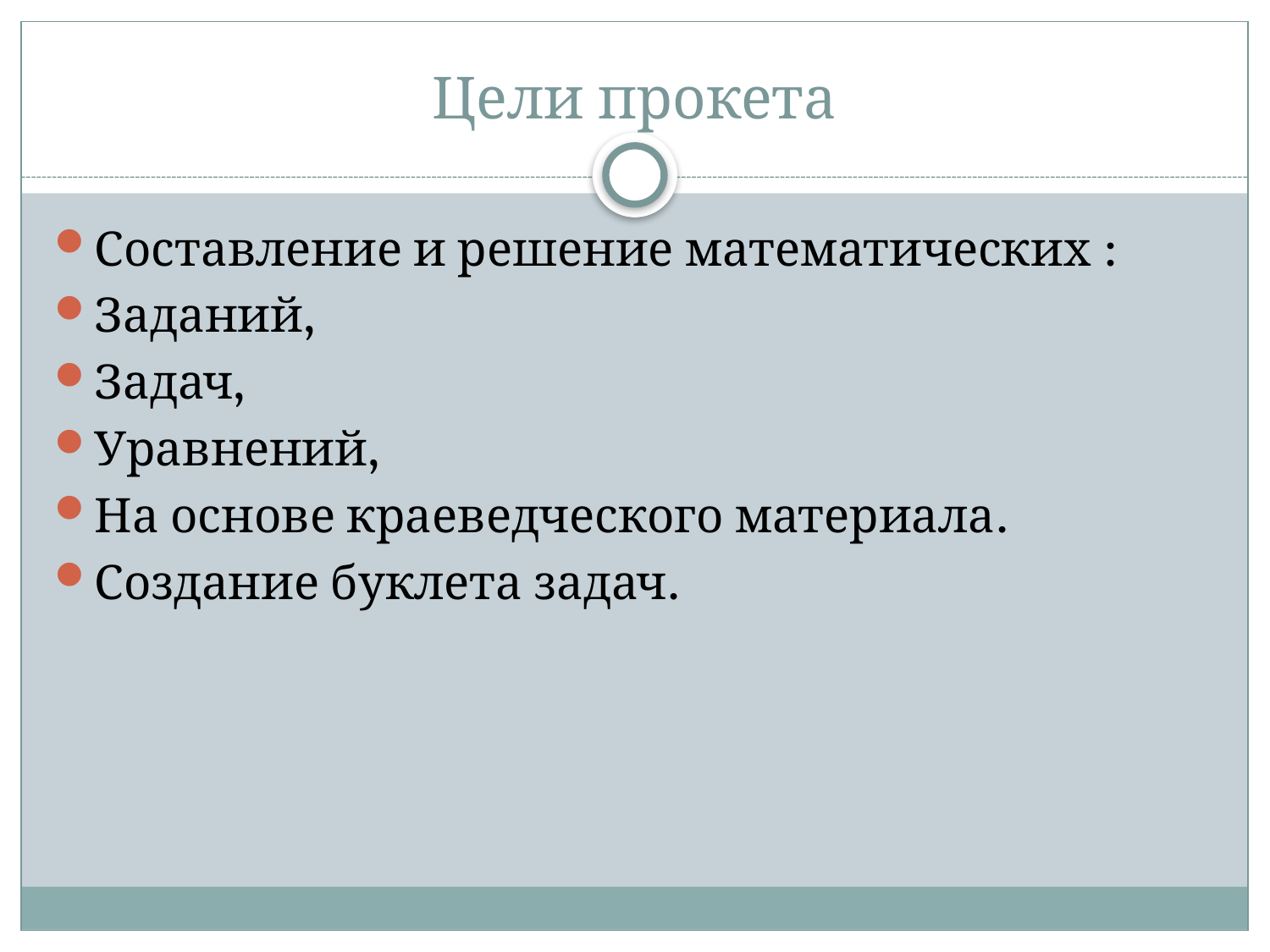

# Цели прокета
Составление и решение математических :
Заданий,
Задач,
Уравнений,
На основе краеведческого материала.
Создание буклета задач.